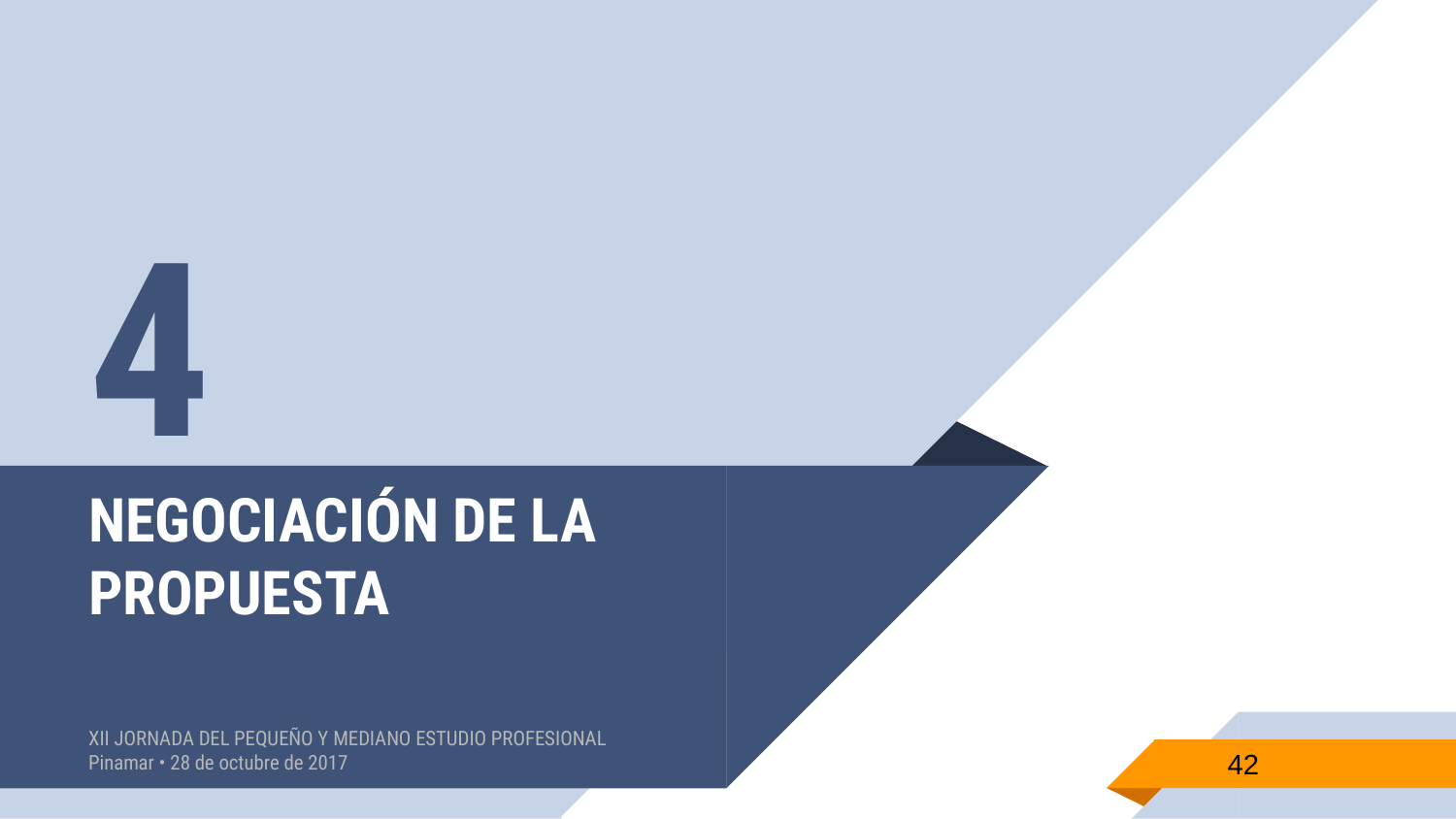

4
# NEGOCIACIÓN DE LA PROPUESTA
XII JORNADA DEL PEQUEÑO Y MEDIANO ESTUDIO PROFESIONAL
Pinamar • 28 de octubre de 2017
42